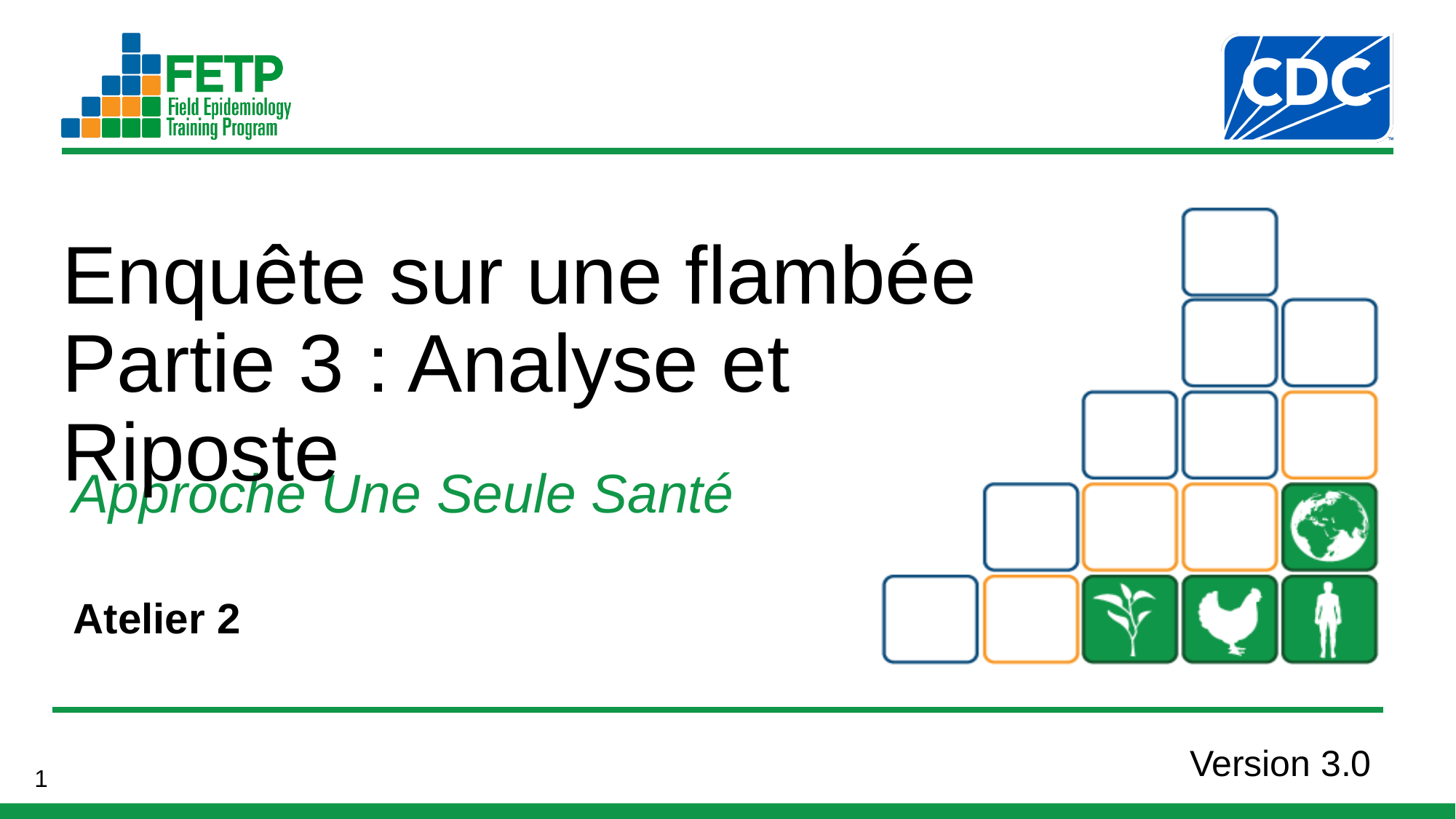

Enquête sur une flambée Partie 3 : Analyse et Riposte
Atelier 2